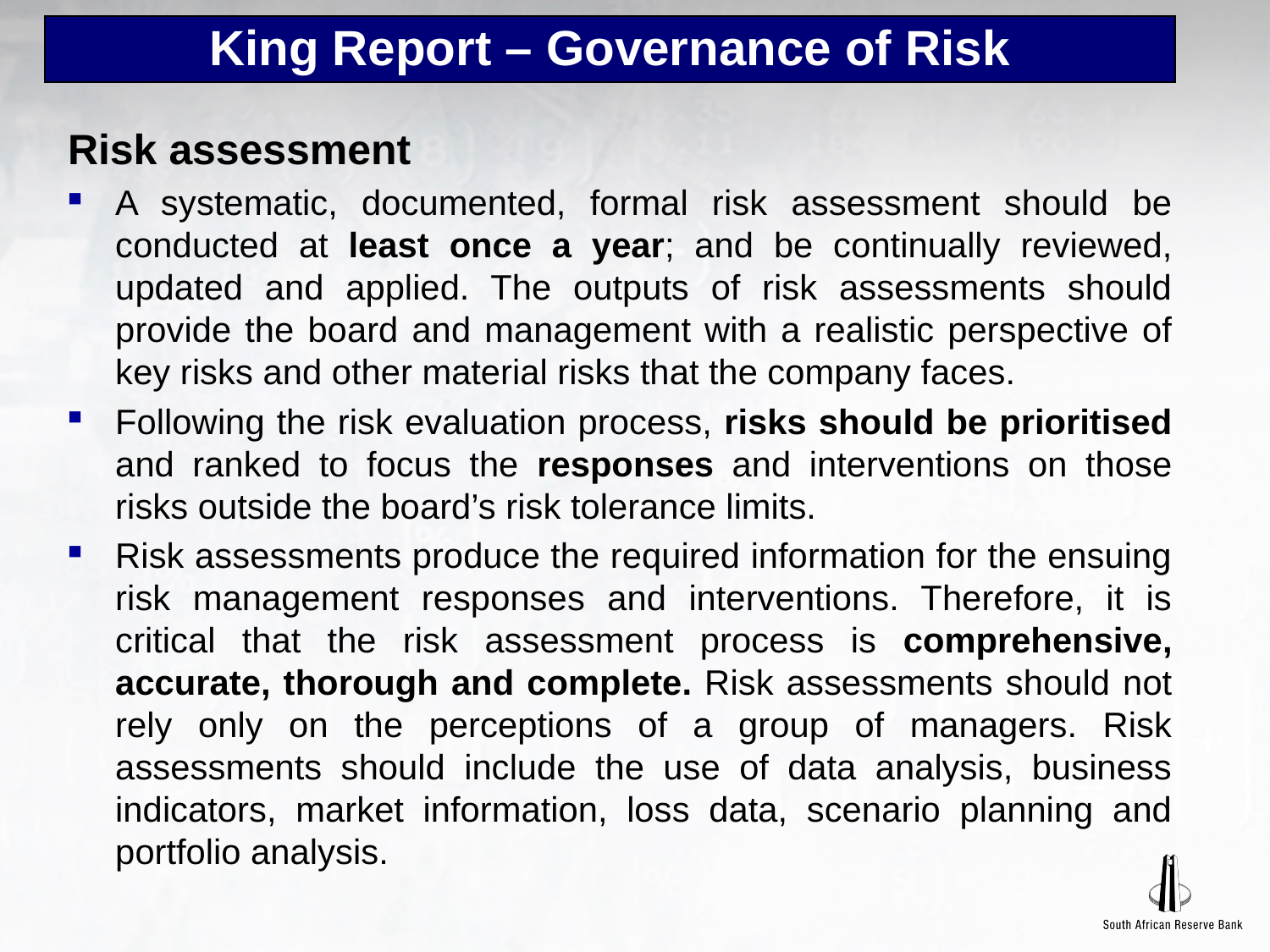

# King Report – Governance of Risk
Risk assessment
A systematic, documented, formal risk assessment should be conducted at least once a year; and be continually reviewed, updated and applied. The outputs of risk assessments should provide the board and management with a realistic perspective of key risks and other material risks that the company faces.
Following the risk evaluation process, risks should be prioritised and ranked to focus the responses and interventions on those risks outside the board’s risk tolerance limits.
Risk assessments produce the required information for the ensuing risk management responses and interventions. Therefore, it is critical that the risk assessment process is comprehensive, accurate, thorough and complete. Risk assessments should not rely only on the perceptions of a group of managers. Risk assessments should include the use of data analysis, business indicators, market information, loss data, scenario planning and portfolio analysis.